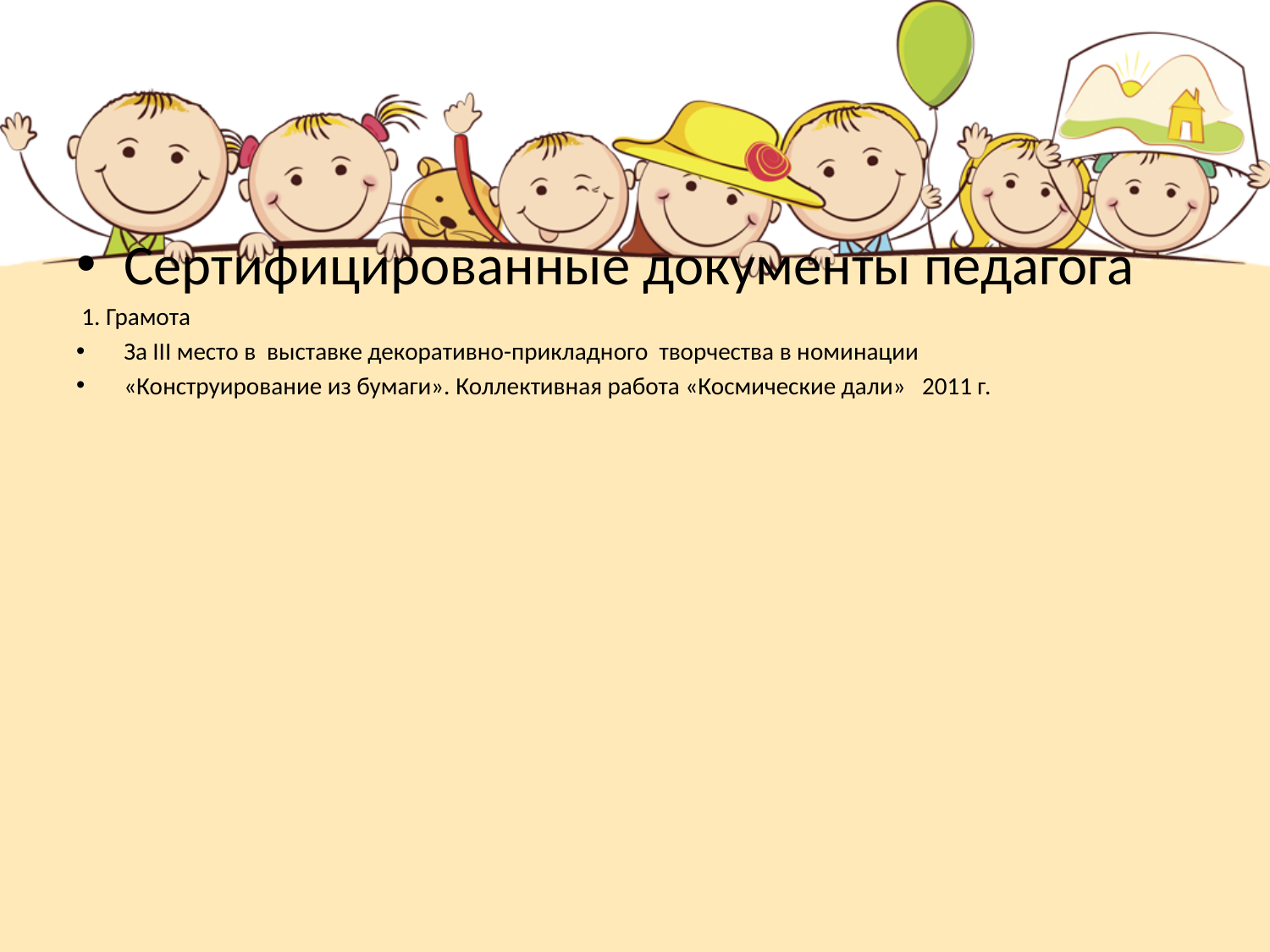

#
Сертифицированные документы педагога
 1. Грамота
За III место в  выставке декоративно-прикладного  творчества в номинации
«Конструирование из бумаги». Коллективная работа «Космические дали»   2011 г.